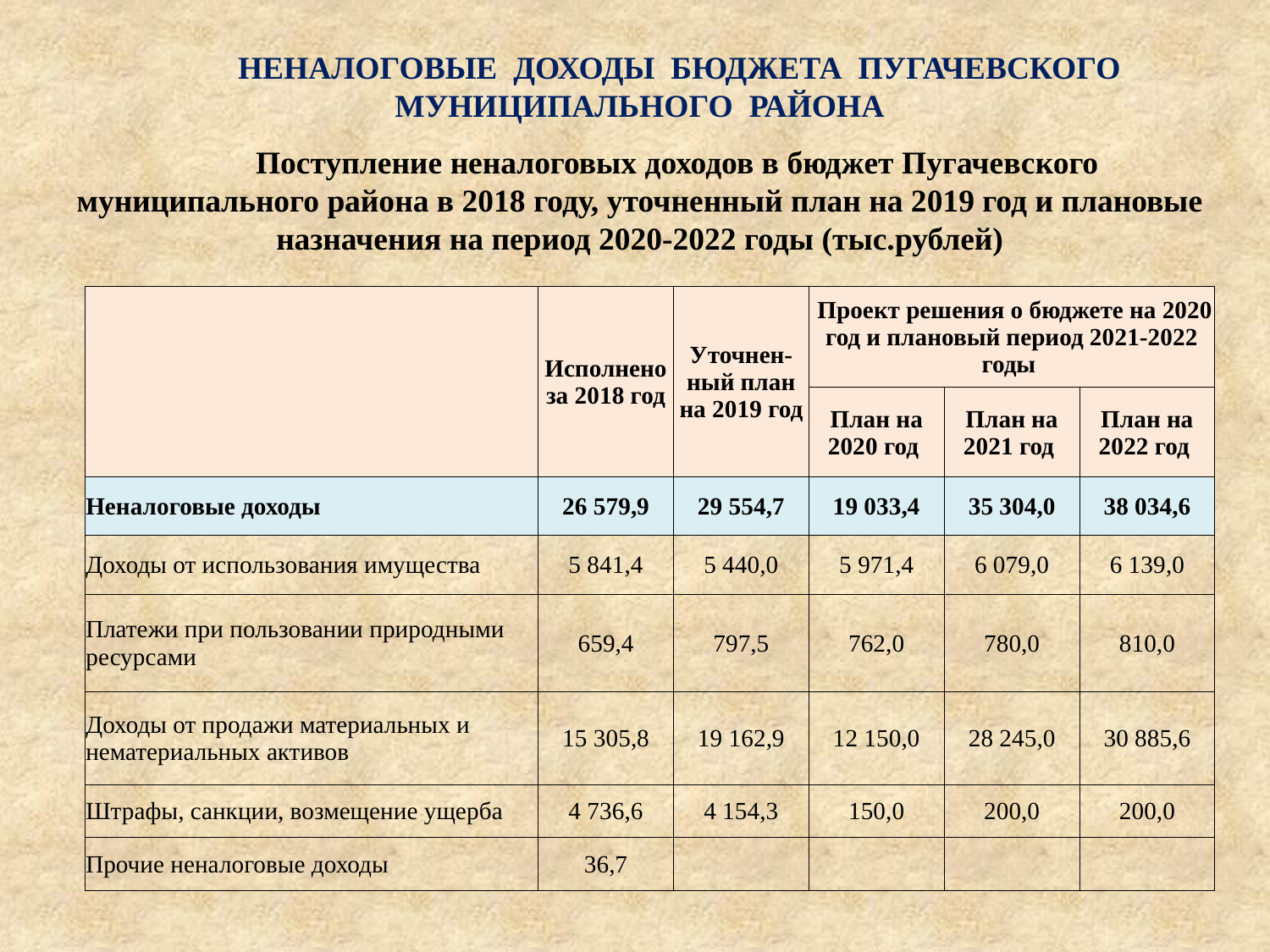

НЕНАЛОГОВЫЕ  ДОХОДЫ  БЮДЖЕТА  ПУГАЧЕВСКОГО МУНИЦИПАЛЬНОГО  РАЙОНА

Поступление неналоговых доходов в бюджет Пугачевского муниципального района в 2018 году, уточненный план на 2019 год и плановые назначения на период 2020-2022 годы (тыс.рублей)
|  | Исполнено за 2018 год | Уточнен-ный план на 2019 год | Проект решения о бюджете на 2020 год и плановый период 2021-2022 годы |  |  |
| --- | --- | --- | --- | --- | --- |
|  |  |  | План на 2020 год | План на 2021 год | План на 2022 год |
| Неналоговые доходы | 26 579,9 | 29 554,7 | 19 033,4 | 35 304,0 | 38 034,6 |
| Доходы от использования имущества | 5 841,4 | 5 440,0 | 5 971,4 | 6 079,0 | 6 139,0 |
| Платежи при пользовании природными ресурсами | 659,4 | 797,5 | 762,0 | 780,0 | 810,0 |
| Доходы от продажи материальных и нематериальных активов | 15 305,8 | 19 162,9 | 12 150,0 | 28 245,0 | 30 885,6 |
| Штрафы, санкции, возмещение ущерба | 4 736,6 | 4 154,3 | 150,0 | 200,0 | 200,0 |
| Прочие неналоговые доходы | 36,7 |  |  |  |  |